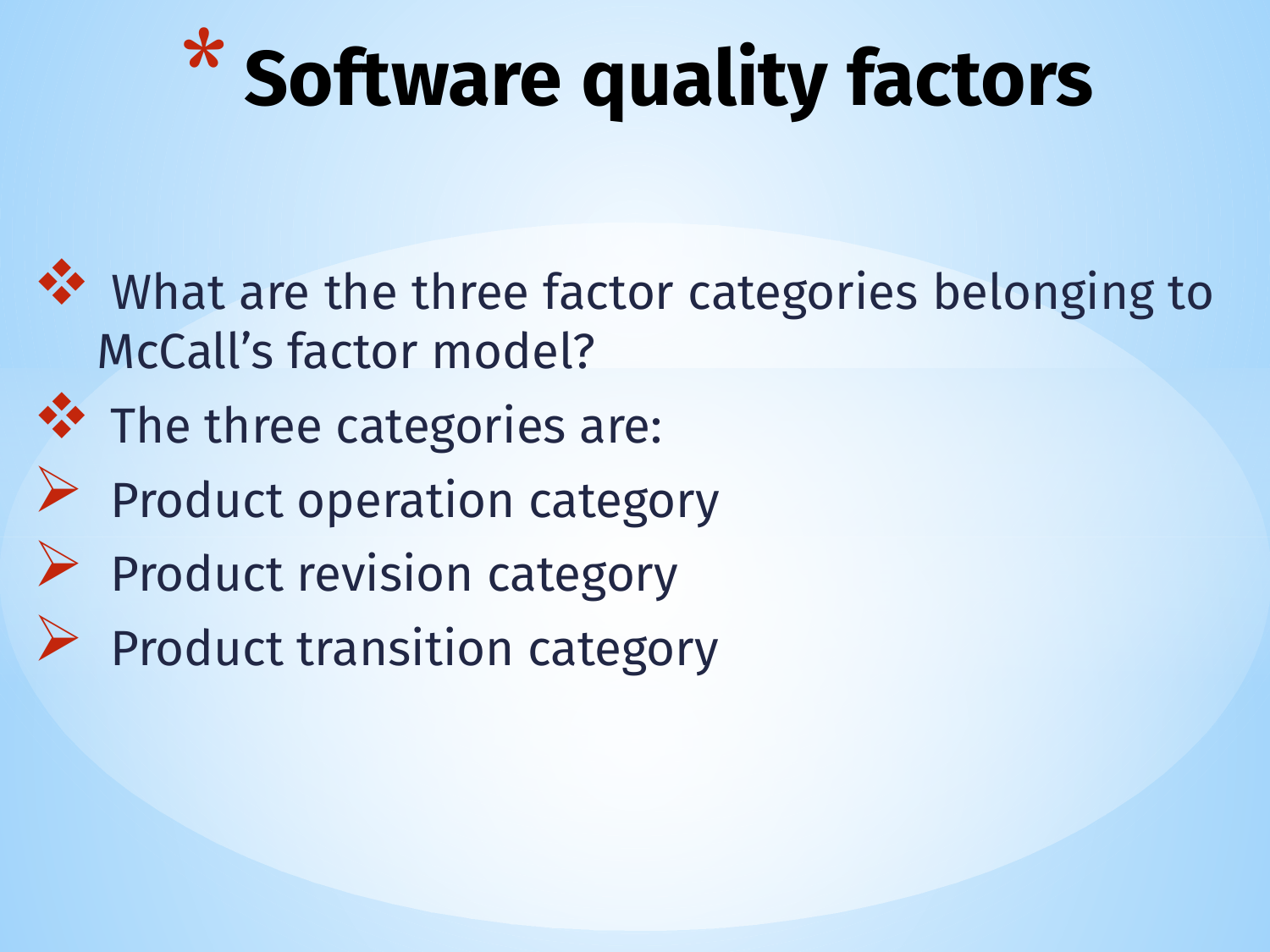

# Software quality factors
 What are the three factor categories belonging to McCall’s factor model?
 The three categories are:
 Product operation category
 Product revision category
 Product transition category